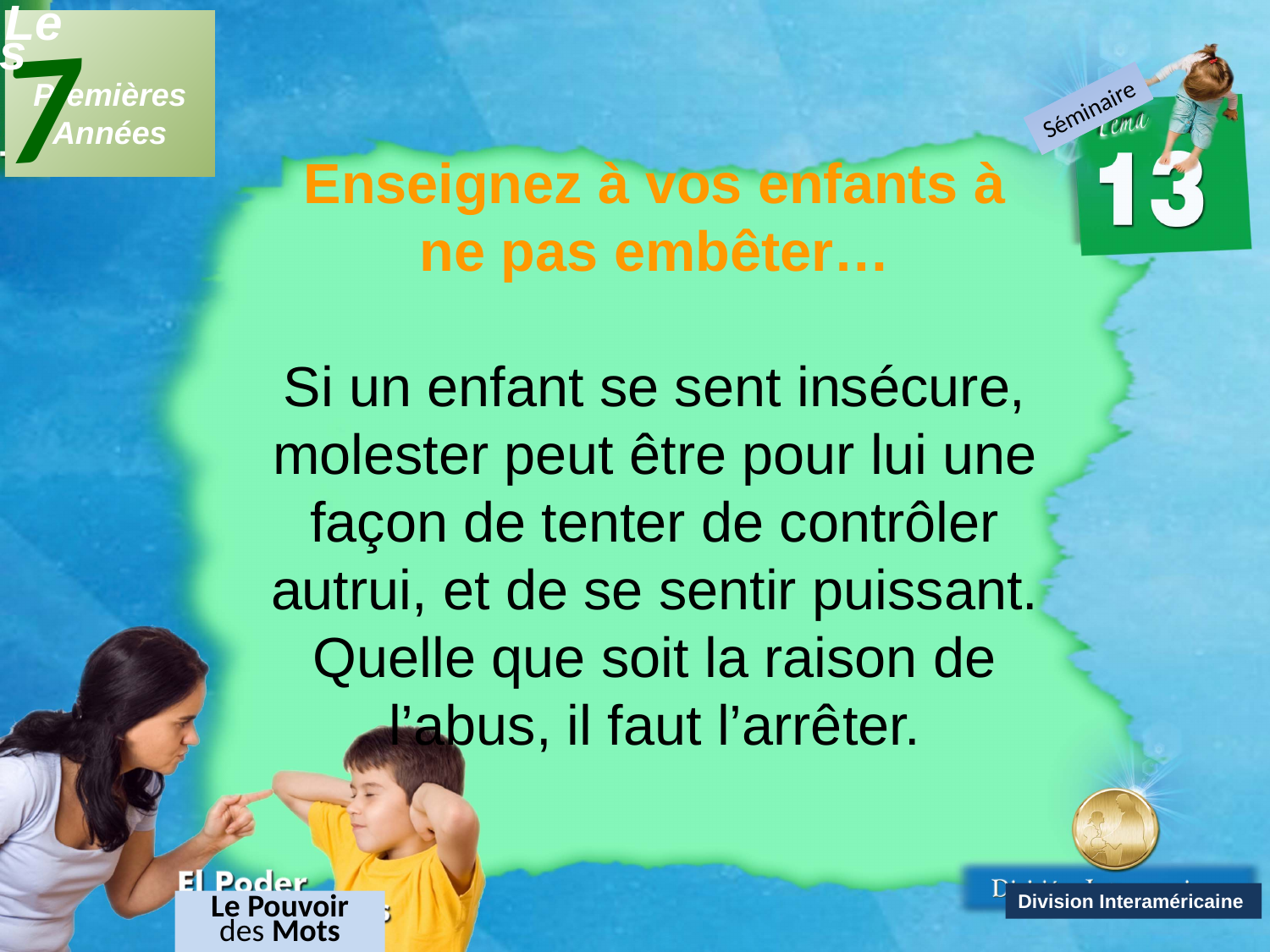

7
Les
         Premières
Années
Séminaire
Enseignez à vos enfants à ne pas embêter…

Si un enfant se sent insécure, molester peut être pour lui une façon de tenter de contrôler autrui, et de se sentir puissant. Quelle que soit la raison de l’abus, il faut l’arrêter.

Division Interaméricaine
Le Pouvoir des Mots